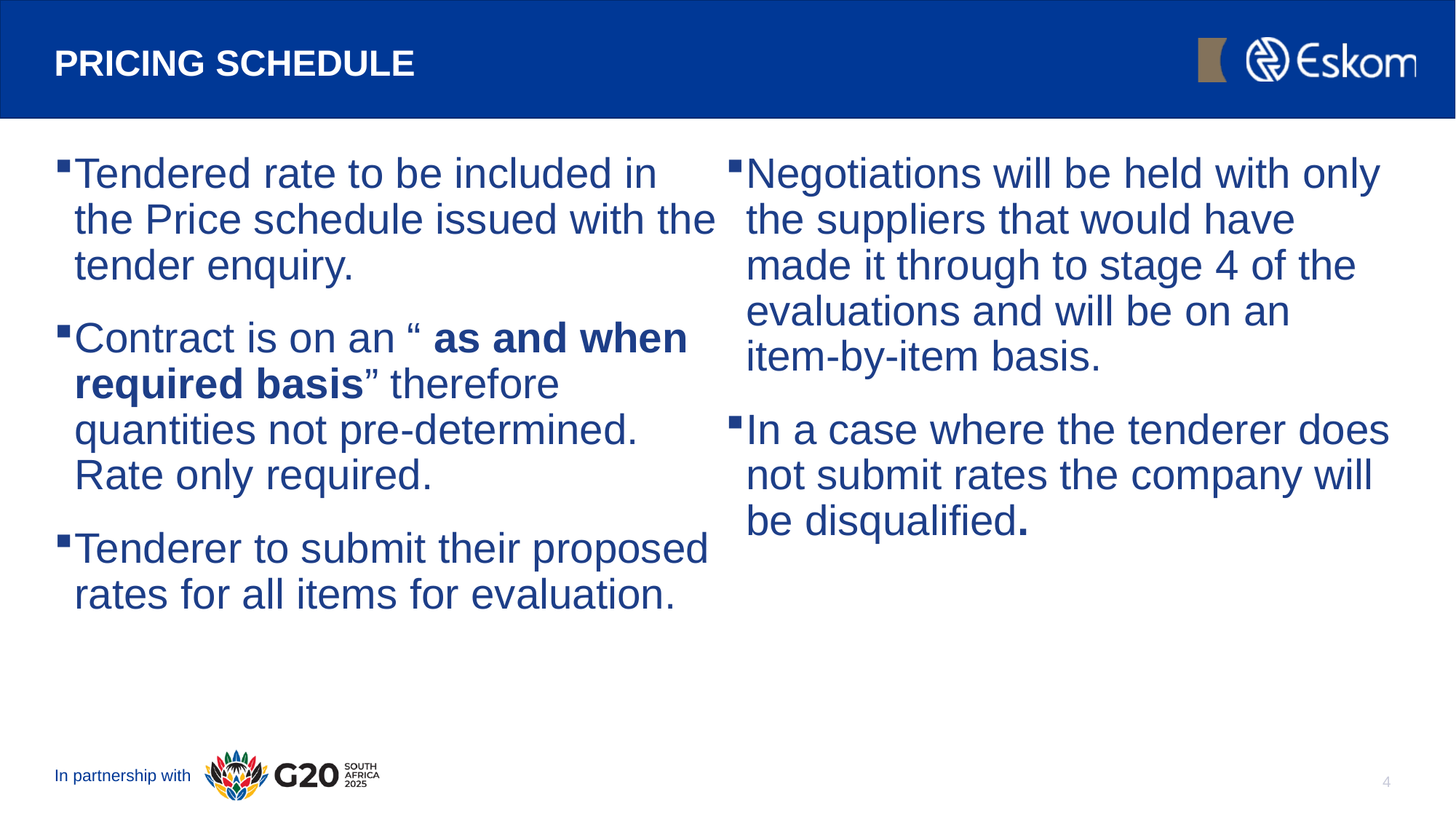

# PRICING SCHEDULE
Tendered rate to be included in the Price schedule issued with the tender enquiry.
Contract is on an “ as and when required basis” therefore quantities not pre-determined. Rate only required.
Tenderer to submit their proposed rates for all items for evaluation.

Negotiations will be held with only the suppliers that would have made it through to stage 4 of the evaluations and will be on an item-by-item basis.
In a case where the tenderer does not submit rates the company will be disqualified.

4